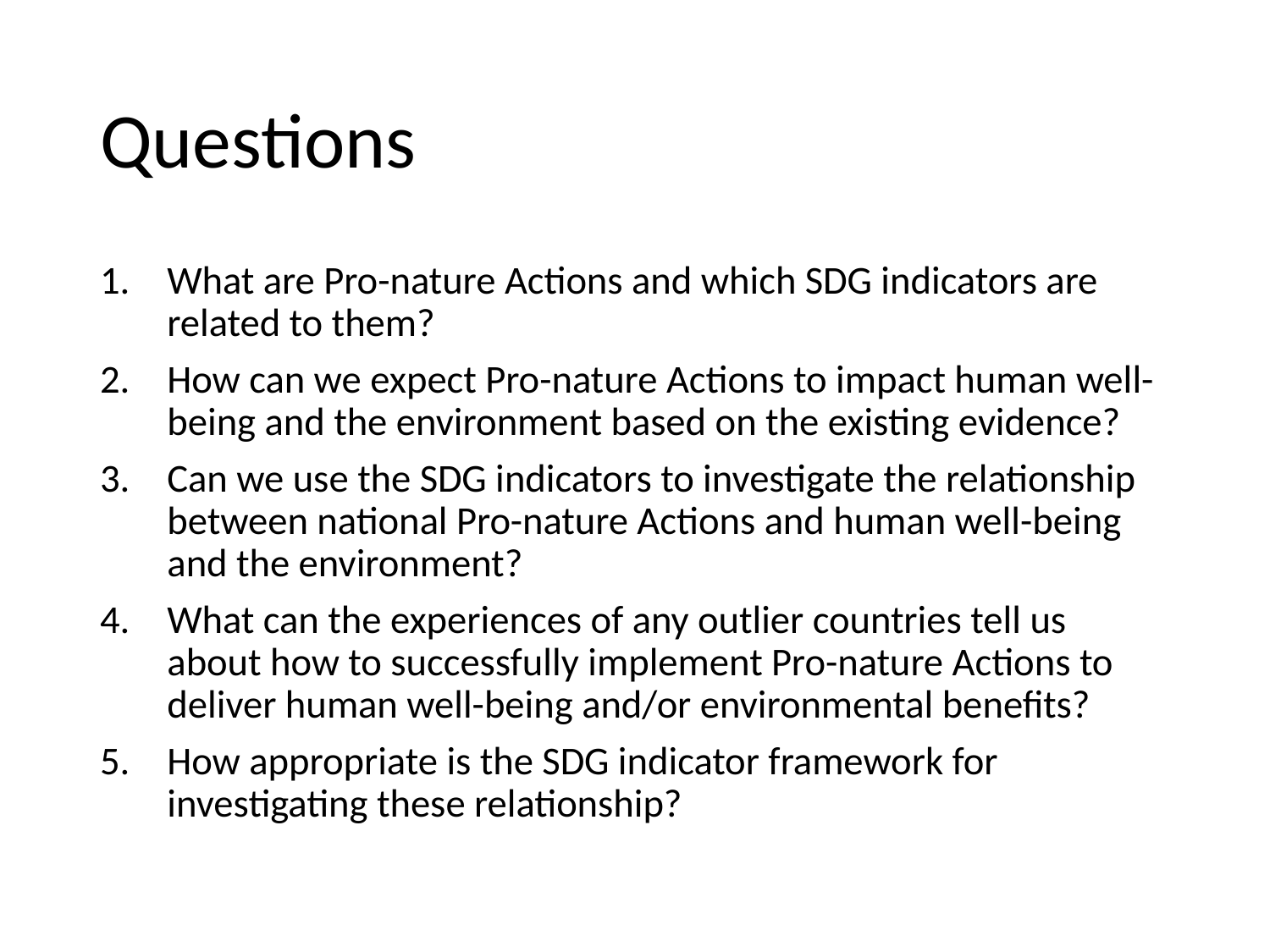

# Questions
What are Pro-nature Actions and which SDG indicators are related to them?
How can we expect Pro-nature Actions to impact human well-being and the environment based on the existing evidence?
Can we use the SDG indicators to investigate the relationship between national Pro-nature Actions and human well-being and the environment?
What can the experiences of any outlier countries tell us about how to successfully implement Pro-nature Actions to deliver human well-being and/or environmental benefits?
How appropriate is the SDG indicator framework for investigating these relationship?